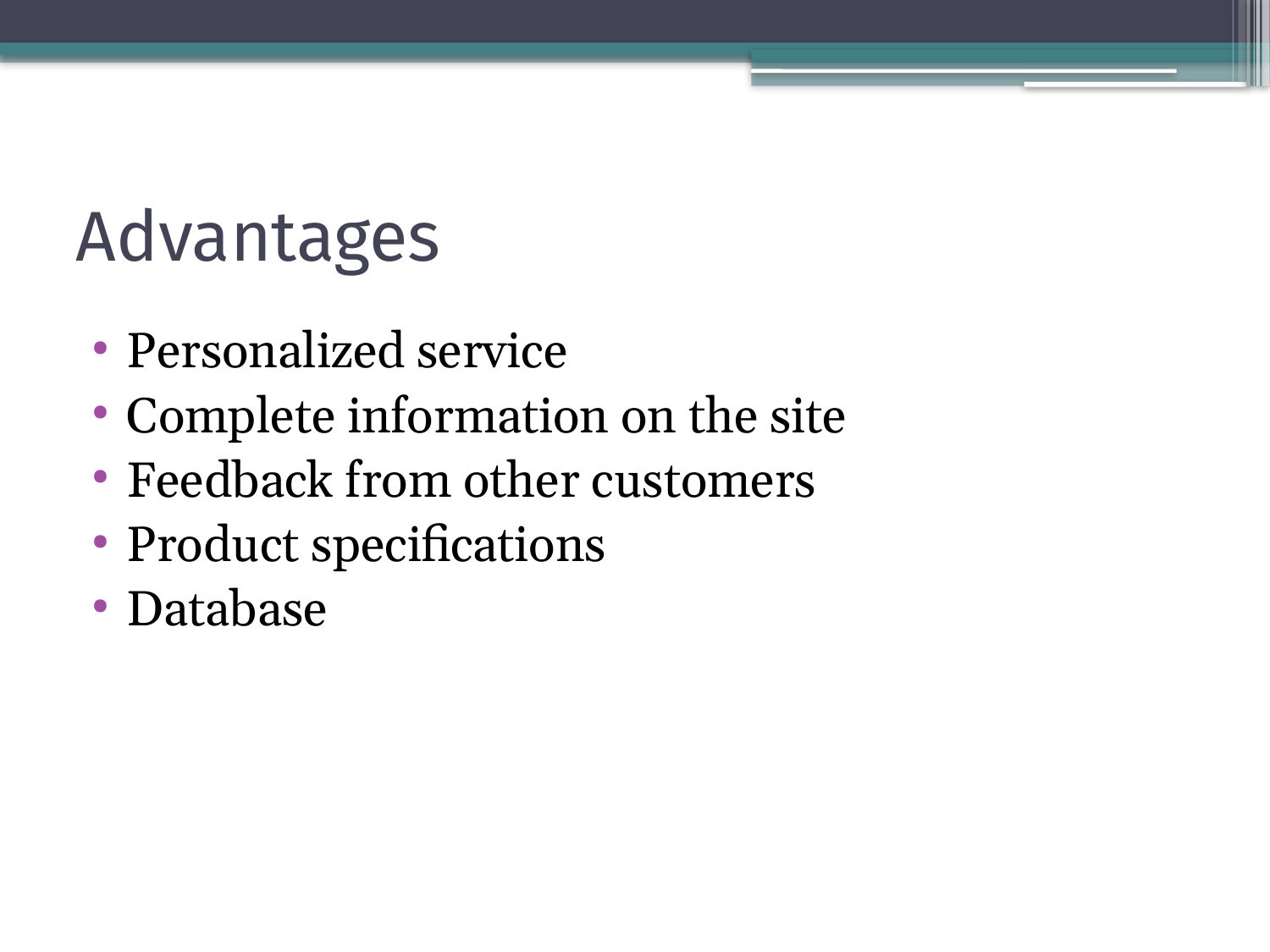

# Advantages
Personalized service
Complete information on the site
Feedback from other customers
Product specifications
Database